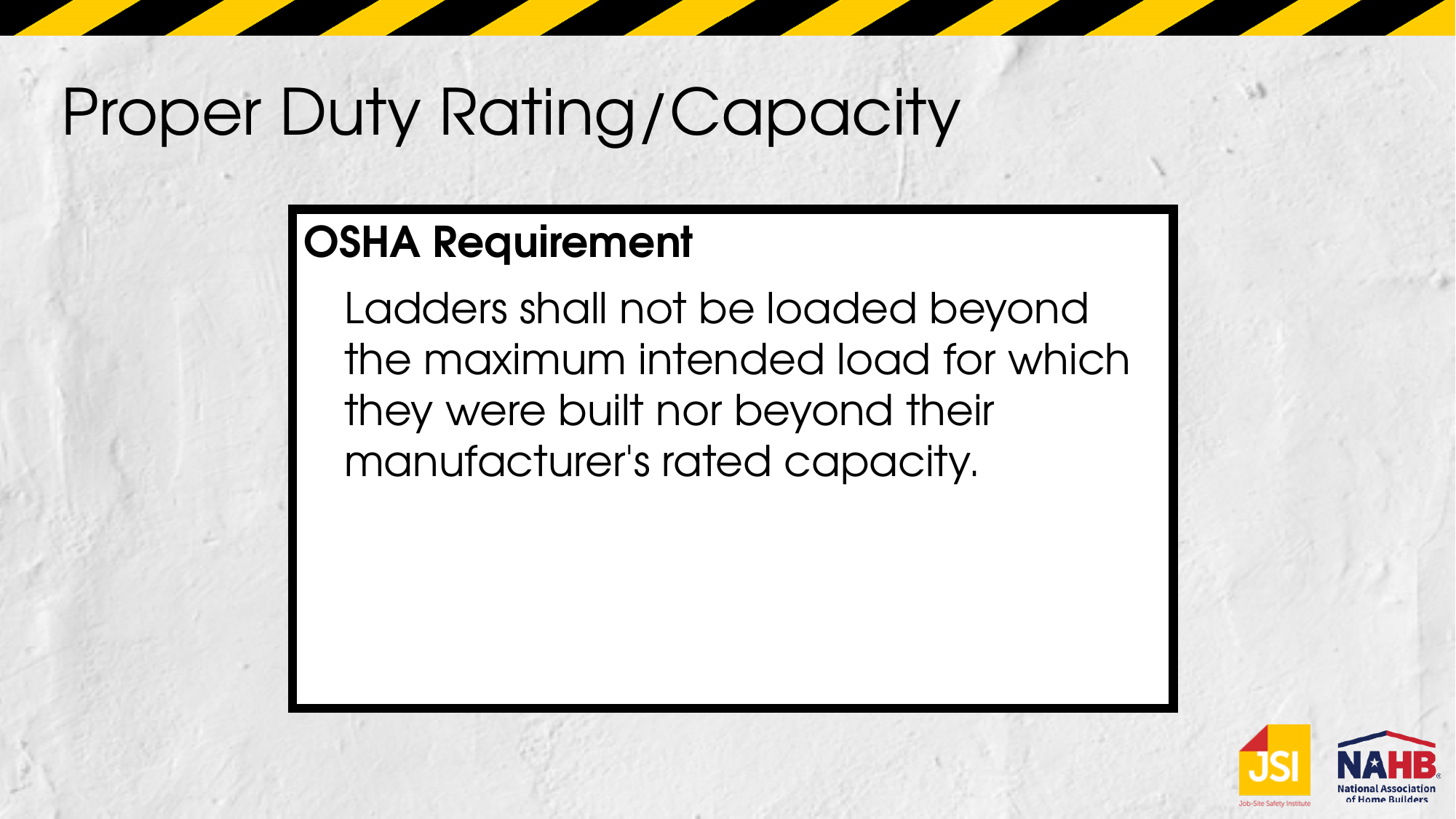

# Proper Duty Rating/Capacity
OSHA Requirement
	Ladders shall not be loaded beyond the maximum intended load for which they were built nor beyond their manufacturer's rated capacity.